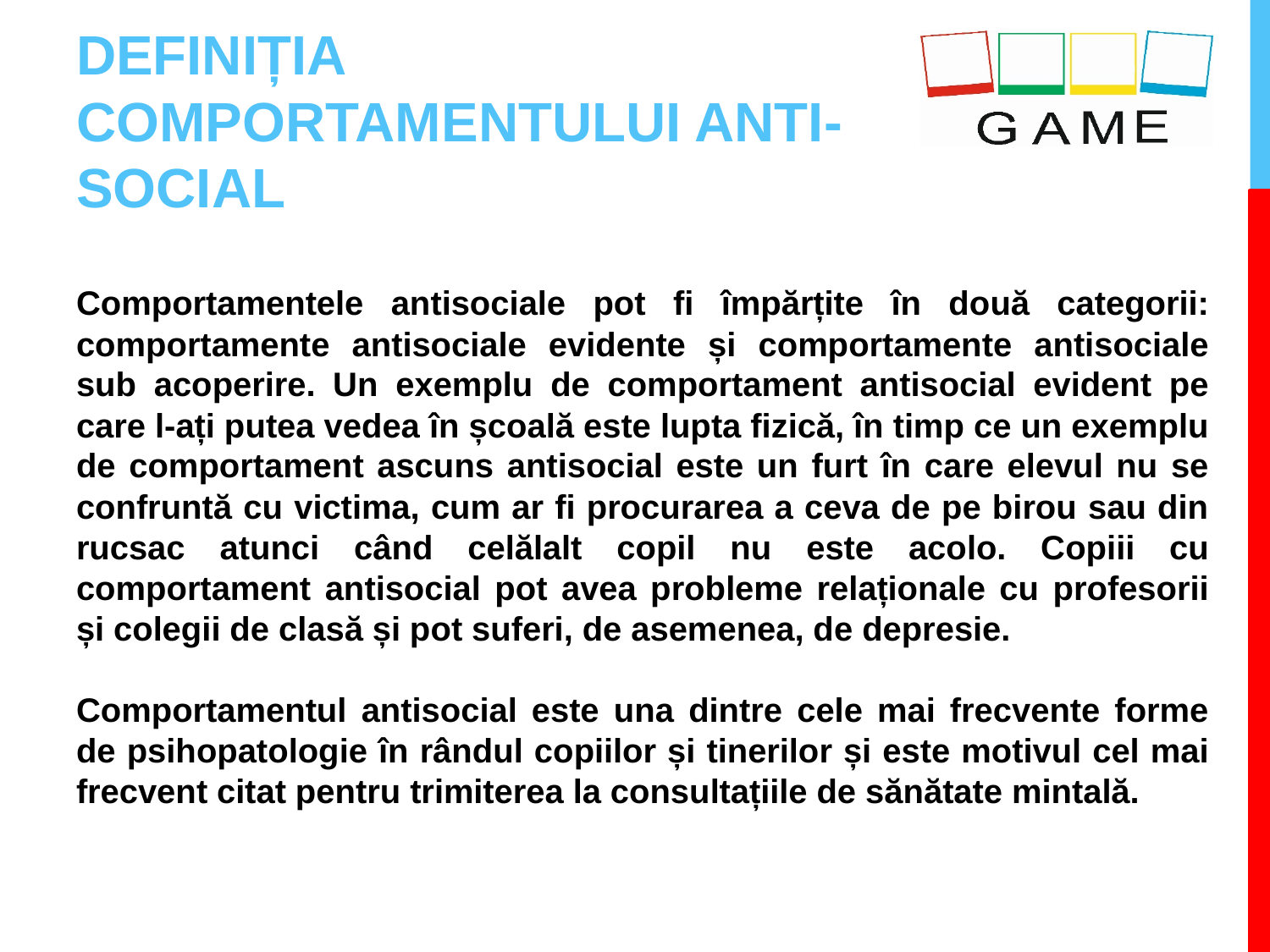

# DEFINIȚIA COMPORTAMENTULUI ANTI-SOCIAL
Comportamentele antisociale pot fi împărțite în două categorii: comportamente antisociale evidente și comportamente antisociale sub acoperire. Un exemplu de comportament antisocial evident pe care l-ați putea vedea în școală este lupta fizică, în timp ce un exemplu de comportament ascuns antisocial este un furt în care elevul nu se confruntă cu victima, cum ar fi procurarea a ceva de pe birou sau din rucsac atunci când celălalt copil nu este acolo. Copiii cu comportament antisocial pot avea probleme relaționale cu profesorii și colegii de clasă și pot suferi, de asemenea, de depresie.

Comportamentul antisocial este una dintre cele mai frecvente forme de psihopatologie în rândul copiilor și tinerilor și este motivul cel mai frecvent citat pentru trimiterea la consultațiile de sănătate mintală.